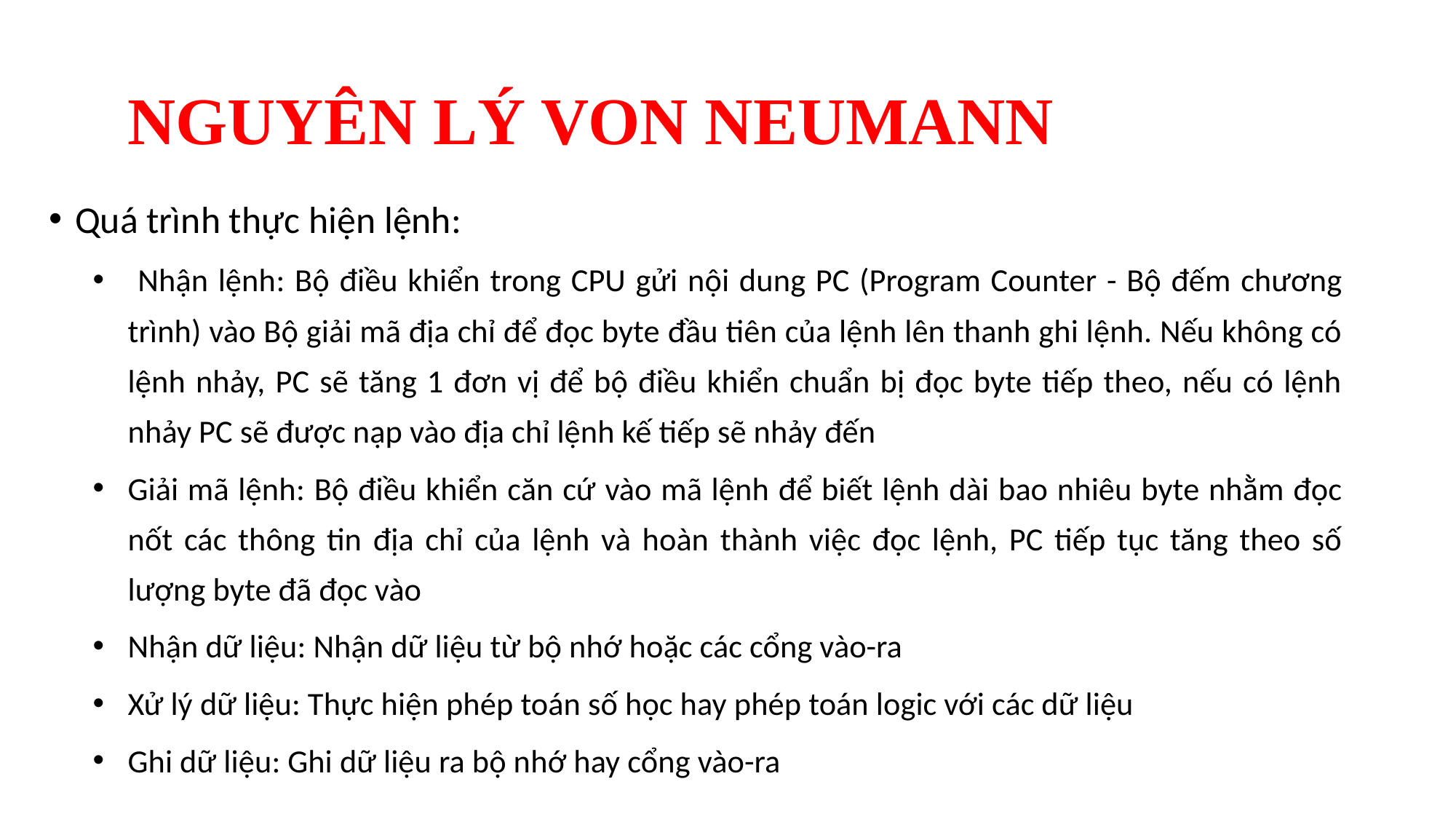

# NGUYÊN LÝ VON NEUMANN
Quá trình thực hiện lệnh:
 Nhận lệnh: Bộ điều khiển trong CPU gửi nội dung PC (Program Counter - Bộ đếm chương trình) vào Bộ giải mã địa chỉ để đọc byte đầu tiên của lệnh lên thanh ghi lệnh. Nếu không có lệnh nhảy, PC sẽ tăng 1 đơn vị để bộ điều khiển chuẩn bị đọc byte tiếp theo, nếu có lệnh nhảy PC sẽ được nạp vào địa chỉ lệnh kế tiếp sẽ nhảy đến
Giải mã lệnh: Bộ điều khiển căn cứ vào mã lệnh để biết lệnh dài bao nhiêu byte nhằm đọc nốt các thông tin địa chỉ của lệnh và hoàn thành việc đọc lệnh, PC tiếp tục tăng theo số lượng byte đã đọc vào
Nhận dữ liệu: Nhận dữ liệu từ bộ nhớ hoặc các cổng vào-ra
Xử lý dữ liệu: Thực hiện phép toán số học hay phép toán logic với các dữ liệu
Ghi dữ liệu: Ghi dữ liệu ra bộ nhớ hay cổng vào-ra